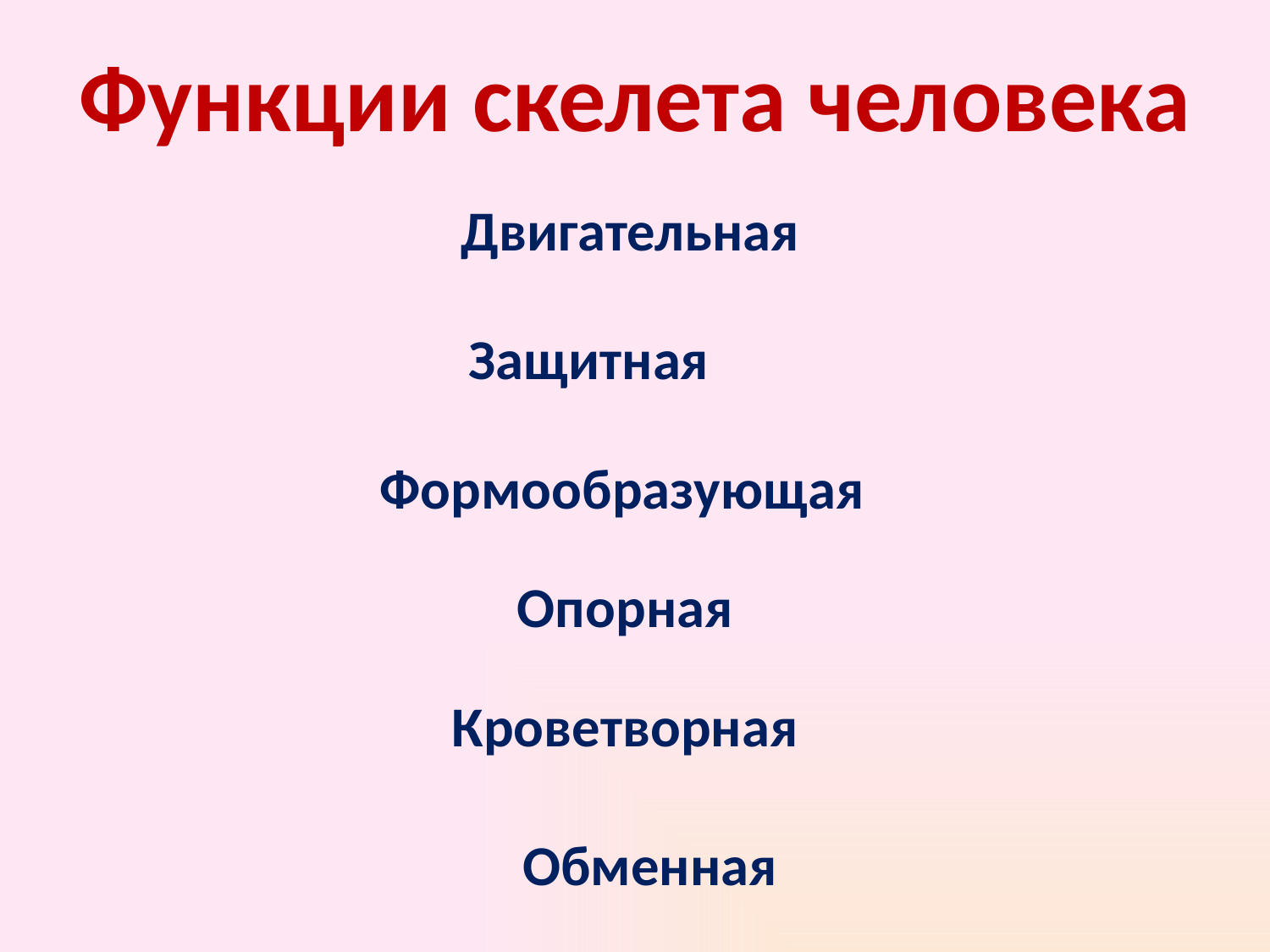

Функции скелета человека

Двигательная
Защитная
Формообразующая
Опорная
Кроветворная
Обменная